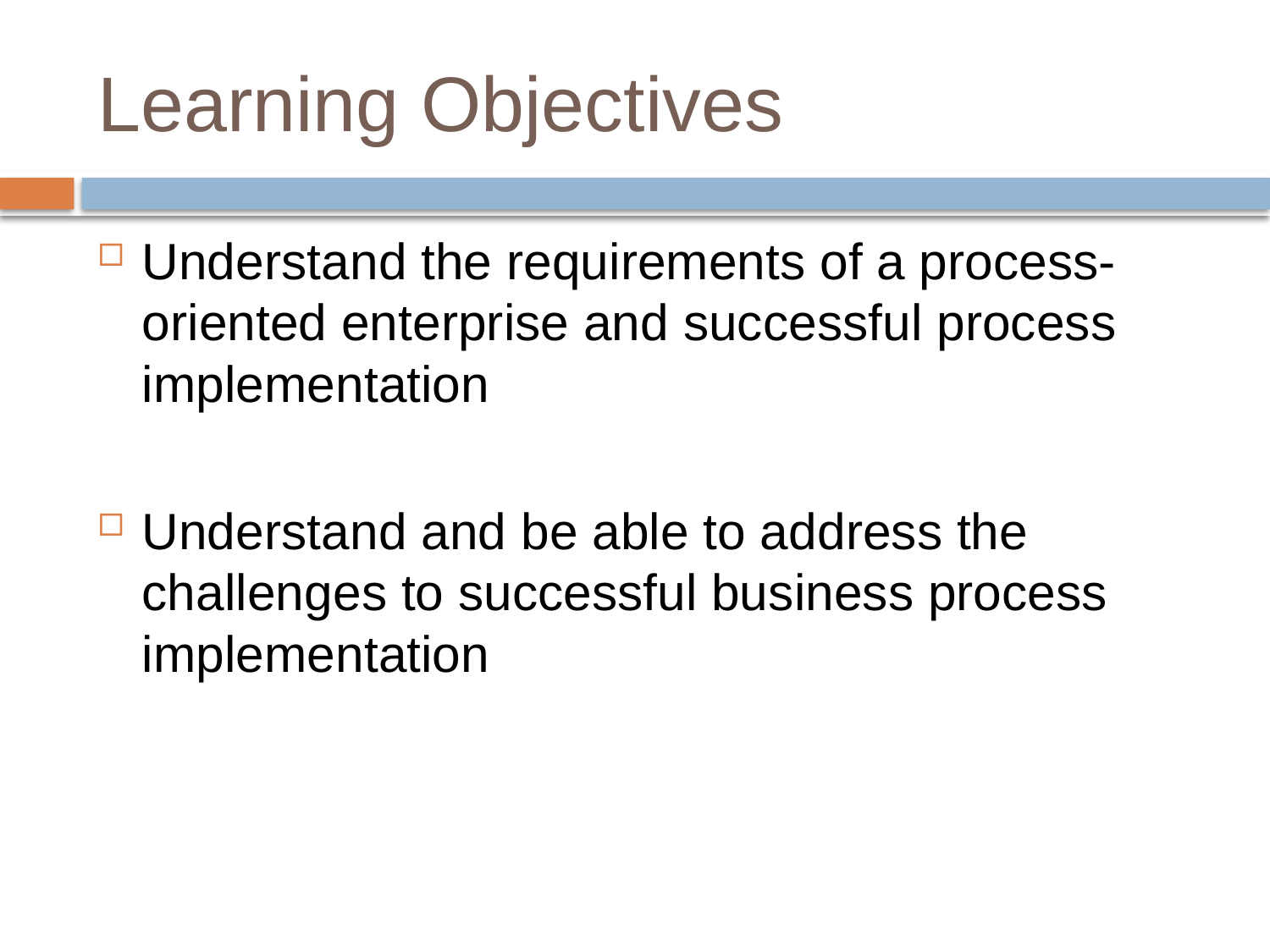

# Learning Objectives
Understand the requirements of a process-oriented enterprise and successful process implementation

Understand and be able to address the challenges to successful business process implementation